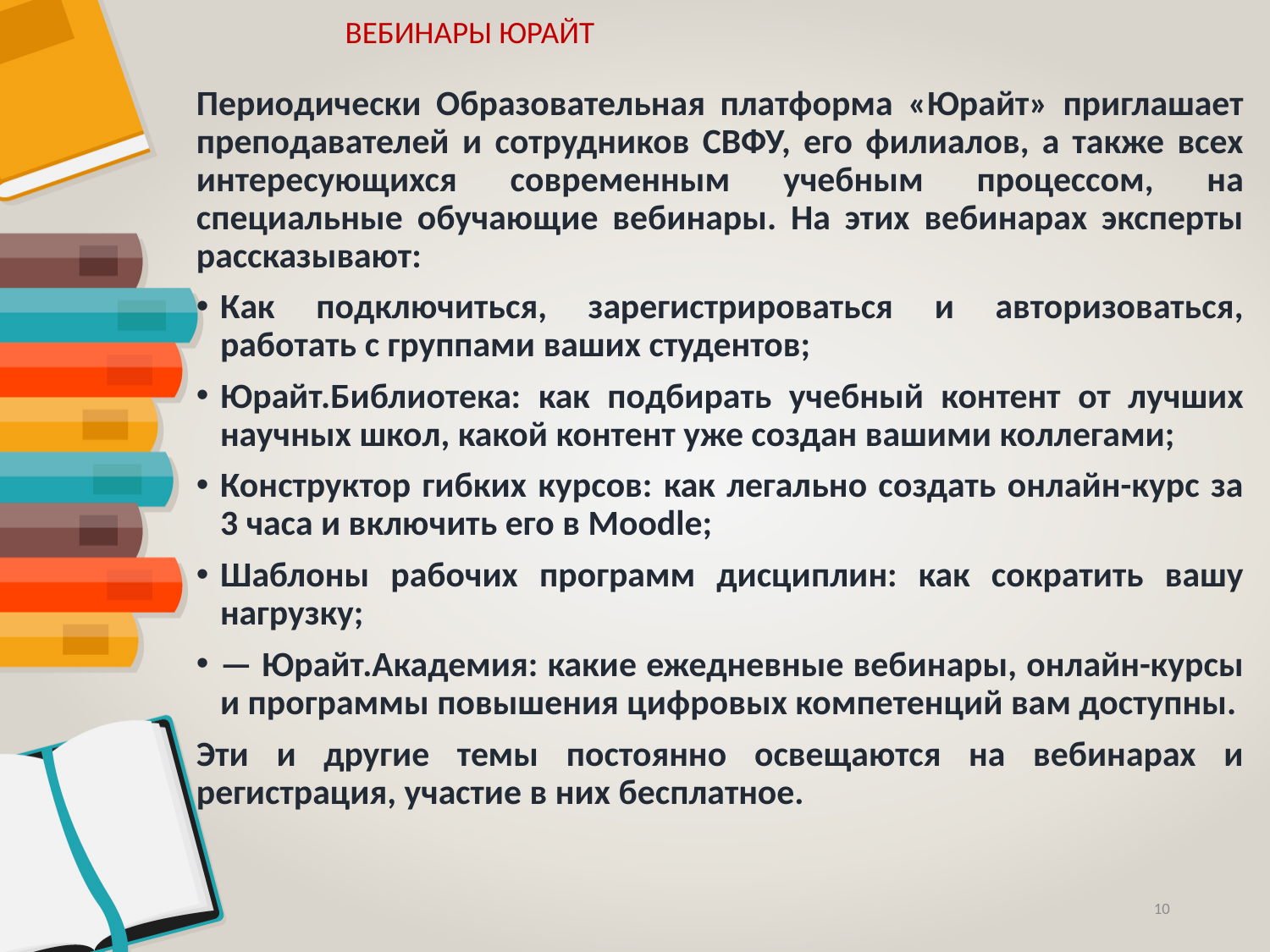

# ВЕБИНАРЫ ЮРАЙТ
Периодически Образовательная платформа «Юрайт» приглашает преподавателей и сотрудников СВФУ, его филиалов, а также всех интересующихся современным учебным процессом, на специальные обучающие вебинары. На этих вебинарах эксперты рассказывают:
Как подключиться, зарегистрироваться и авторизоваться, работать с группами ваших студентов;
Юрайт.Библиотека: как подбирать учебный контент от лучших научных школ, какой контент уже создан вашими коллегами;
Конструктор гибких курсов: как легально создать онлайн-курс за 3 часа и включить его в Moodle;
Шаблоны рабочих программ дисциплин: как сократить вашу нагрузку;
— Юрайт.Академия: какие ежедневные вебинары, онлайн-курсы и программы повышения цифровых компетенций вам доступны.
Эти и другие темы постоянно освещаются на вебинарах и регистрация, участие в них бесплатное.
10